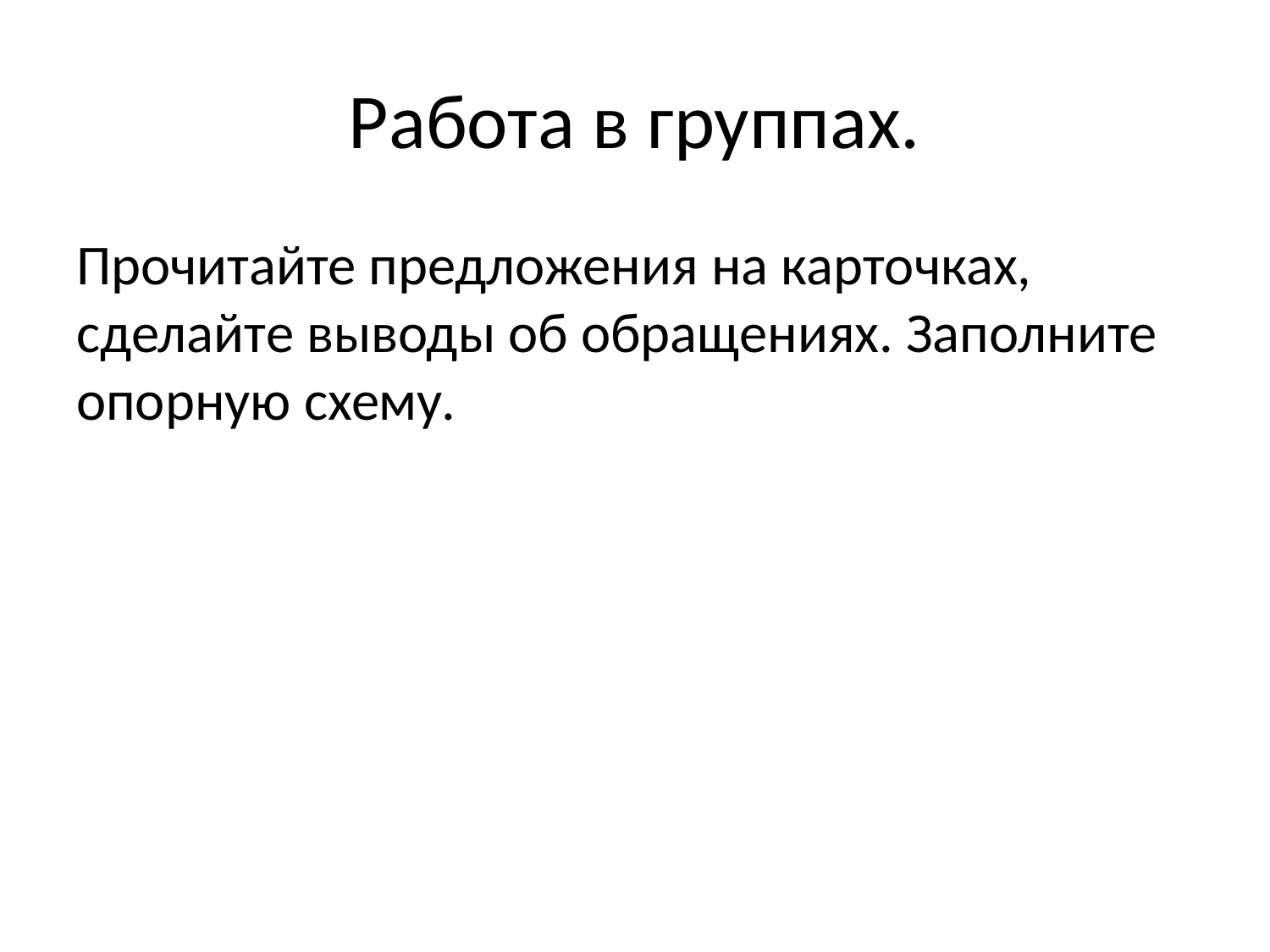

# Работа в группах.
Прочитайте предложения на карточках, сделайте выводы об обращениях. Заполните опорную схему.